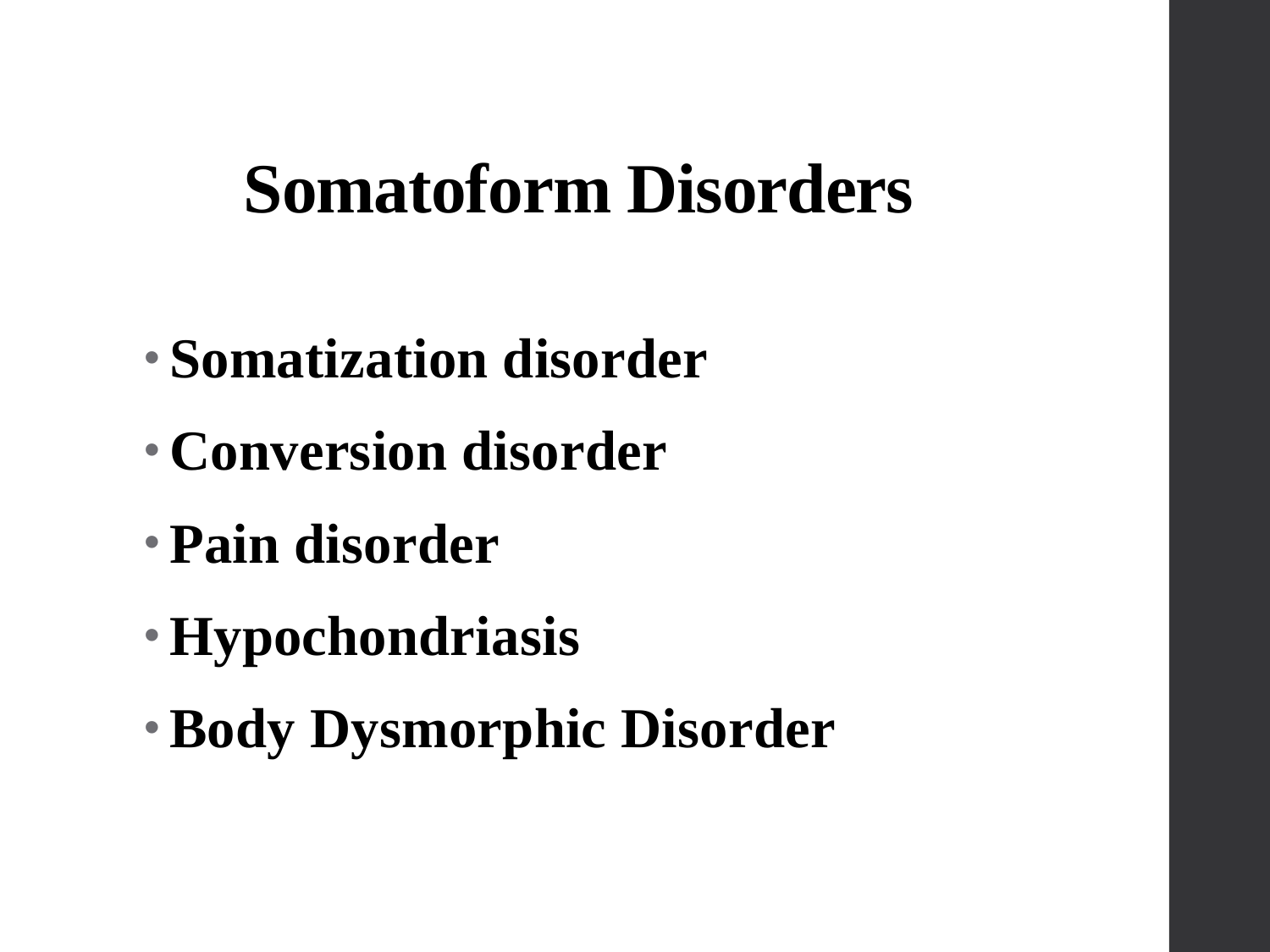

# Somatoform Disorders

Somatization disorder
Conversion disorder
Pain disorder
Hypochondriasis
Body Dysmorphic Disorder